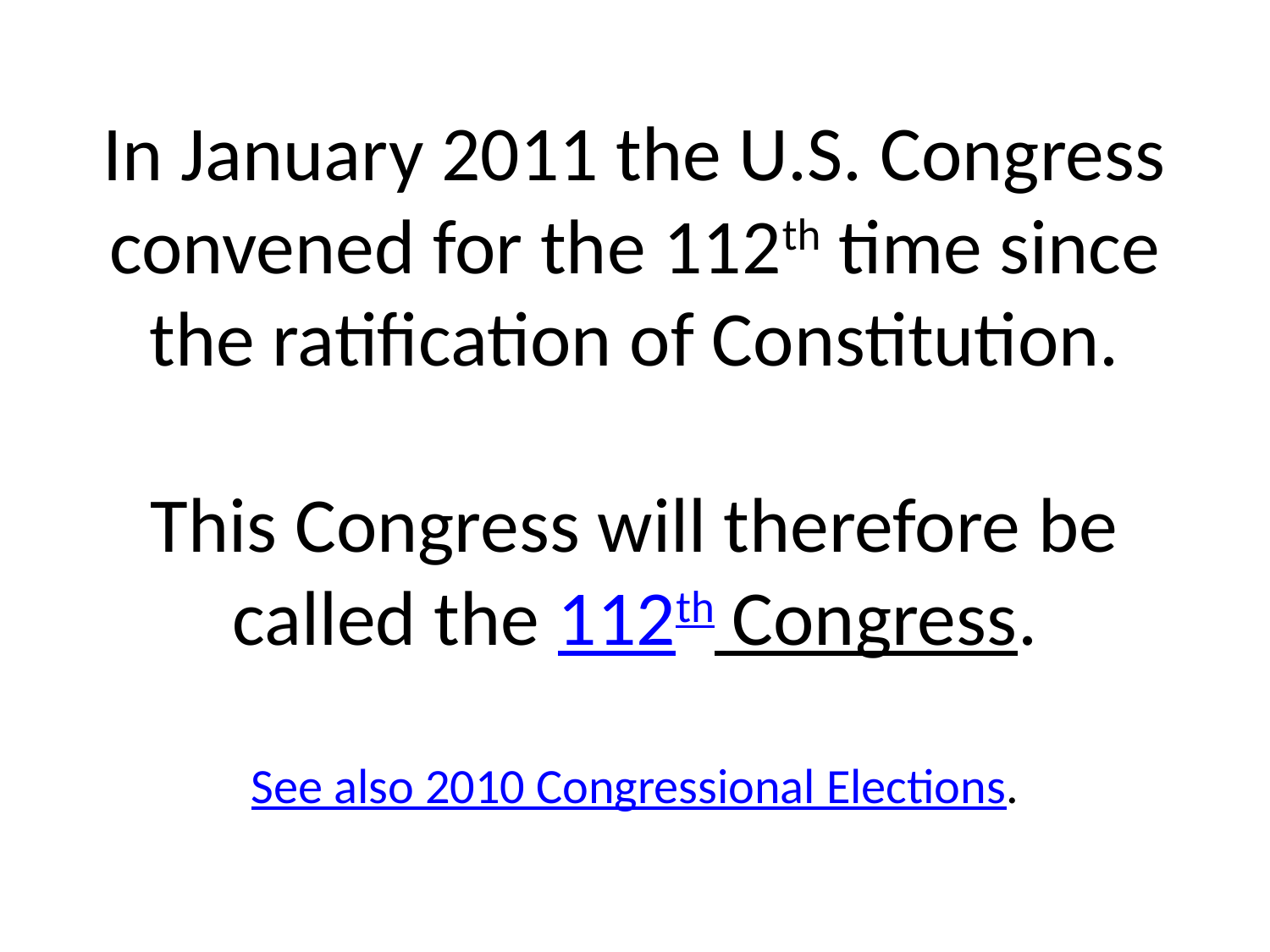

# In January 2011 the U.S. Congress convened for the 112th time since the ratification of Constitution. This Congress will therefore be called the 112th Congress. See also 2010 Congressional Elections.